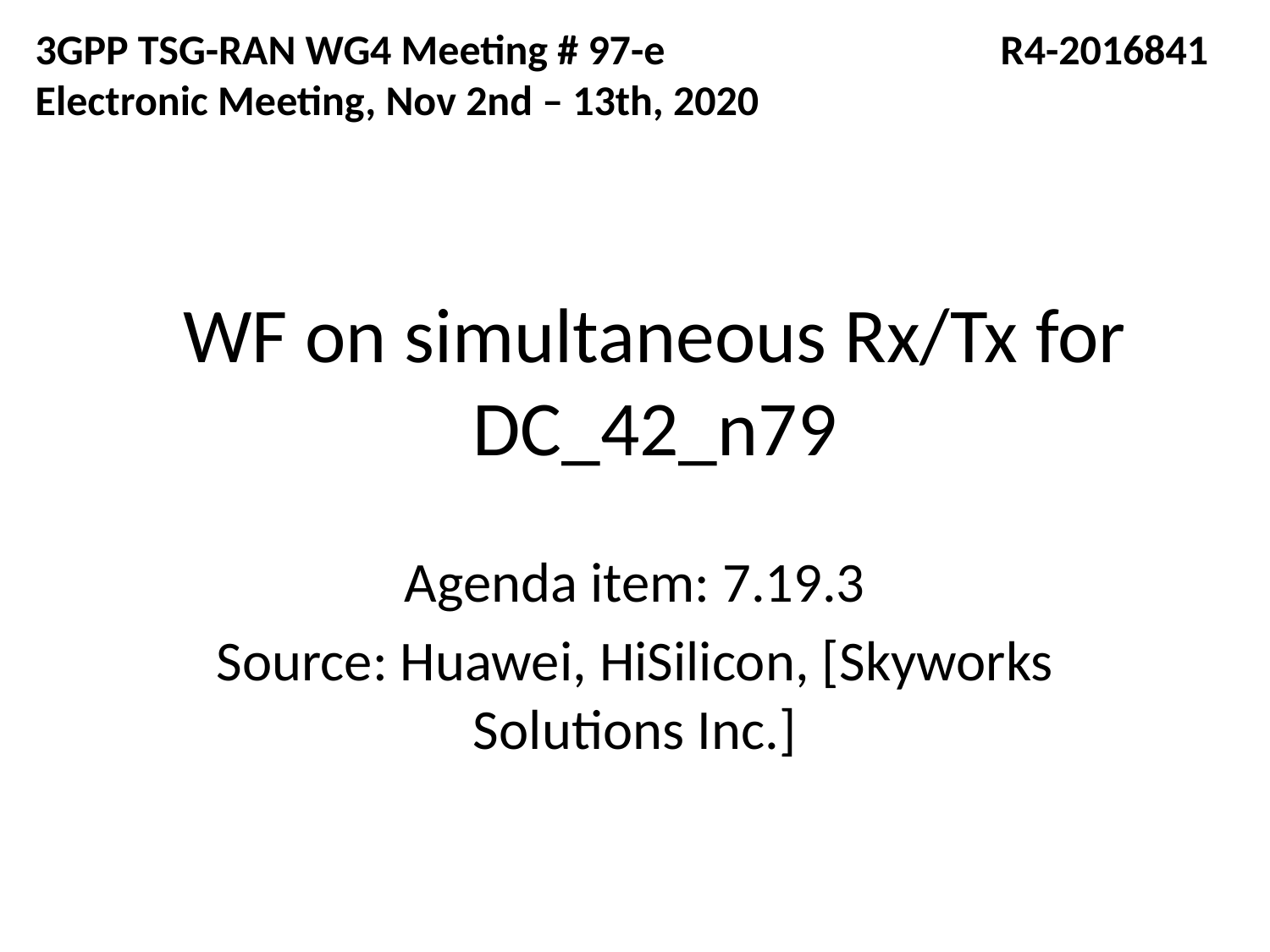

3GPP TSG-RAN WG4 Meeting # 97-e 	        	        R4-2016841
Electronic Meeting, Nov 2nd – 13th, 2020
# WF on simultaneous Rx/Tx for DC_42_n79
Agenda item: 7.19.3
Source: Huawei, HiSilicon, [Skyworks Solutions Inc.]